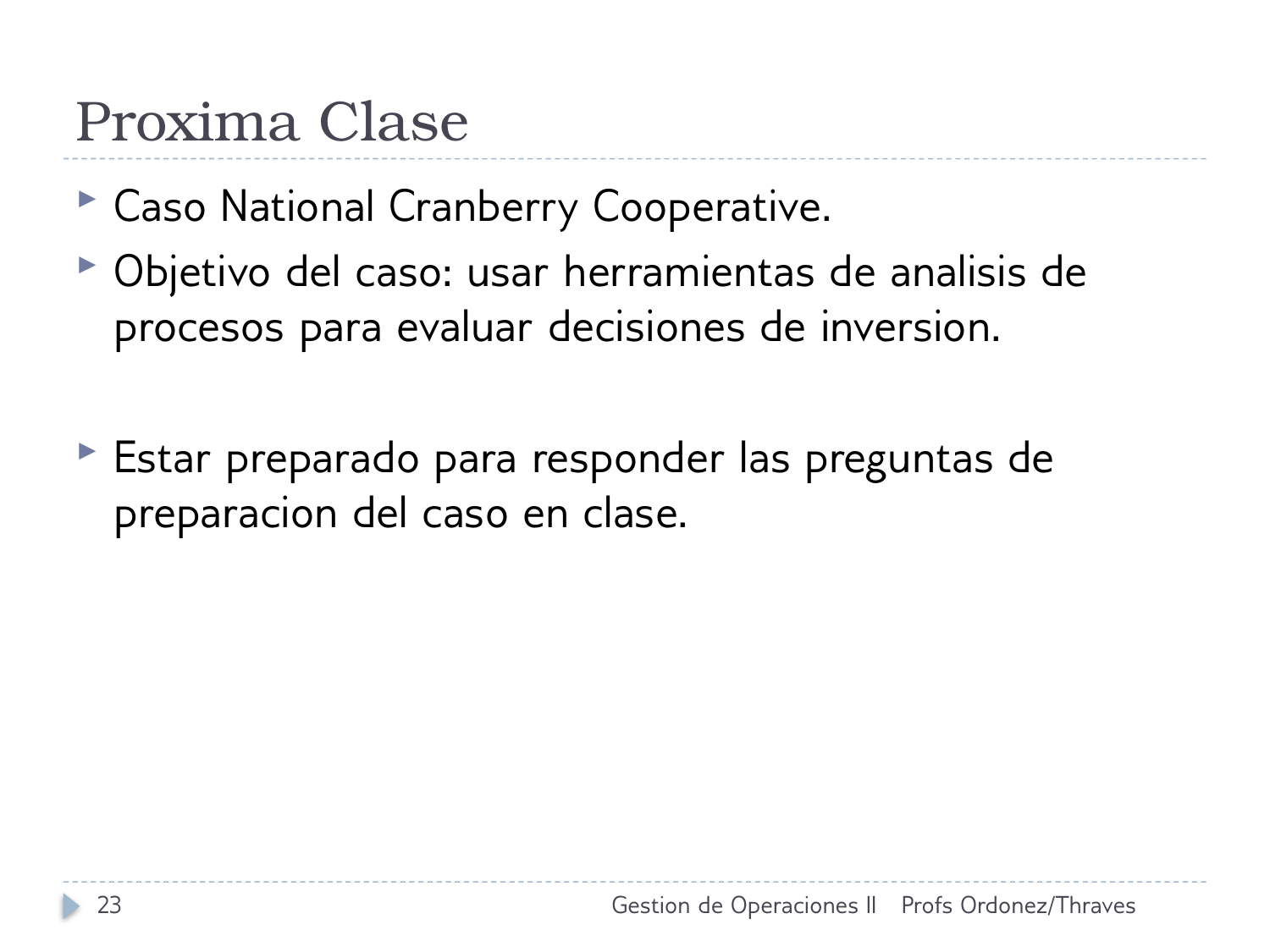

# Proxima Clase
Caso National Cranberry Cooperative.
Objetivo del caso: usar herramientas de analisis de procesos para evaluar decisiones de inversion.

Estar preparado para responder las preguntas de preparacion del caso en clase.

23
Gestion de Operaciones II
Profs Ordonez/Thraves